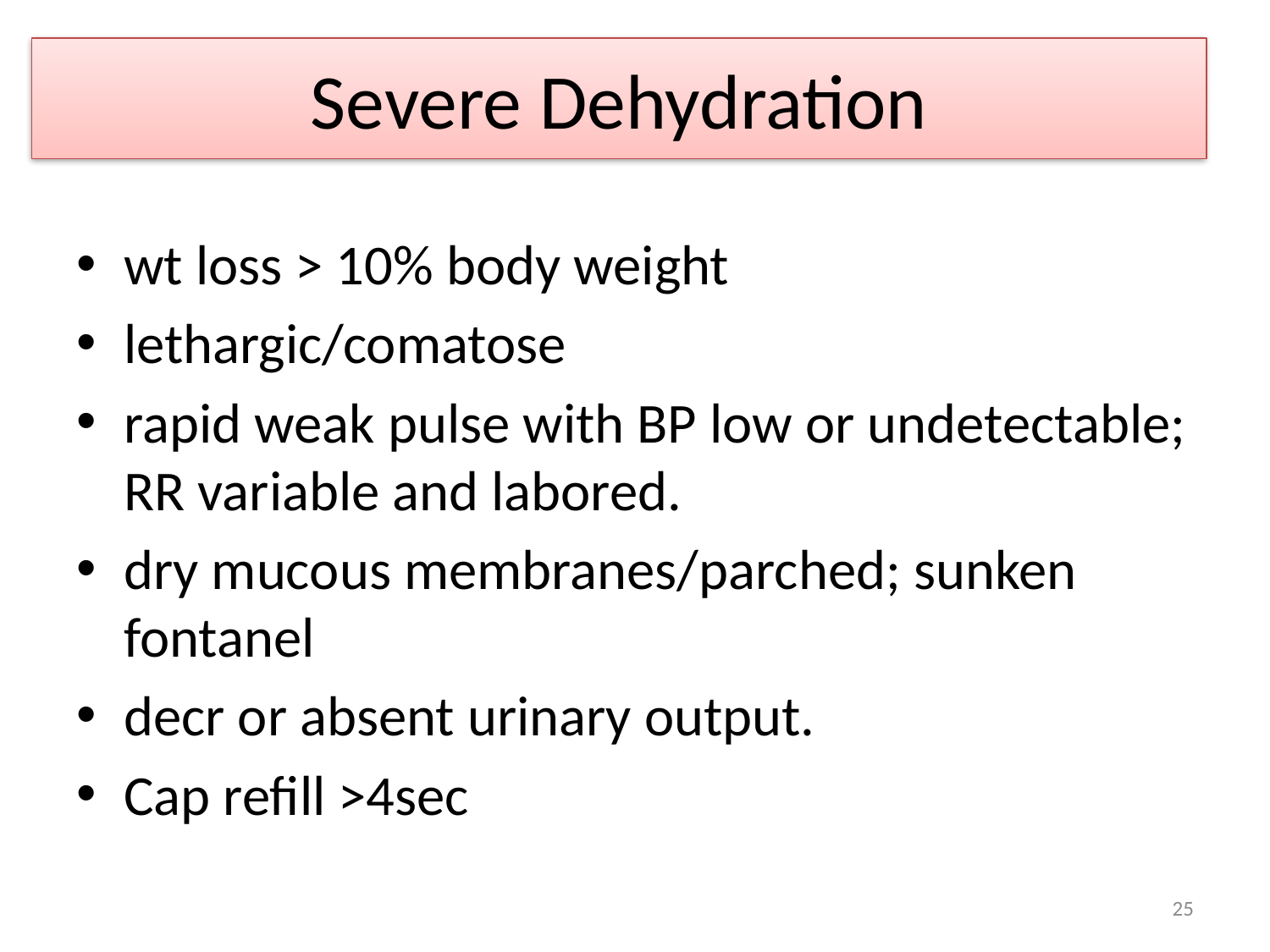

# Severe Dehydration
wt loss > 10% body weight
lethargic/comatose
rapid weak pulse with BP low or undetectable; RR variable and labored.
dry mucous membranes/parched; sunken fontanel
decr or absent urinary output.
Cap refill >4sec

25